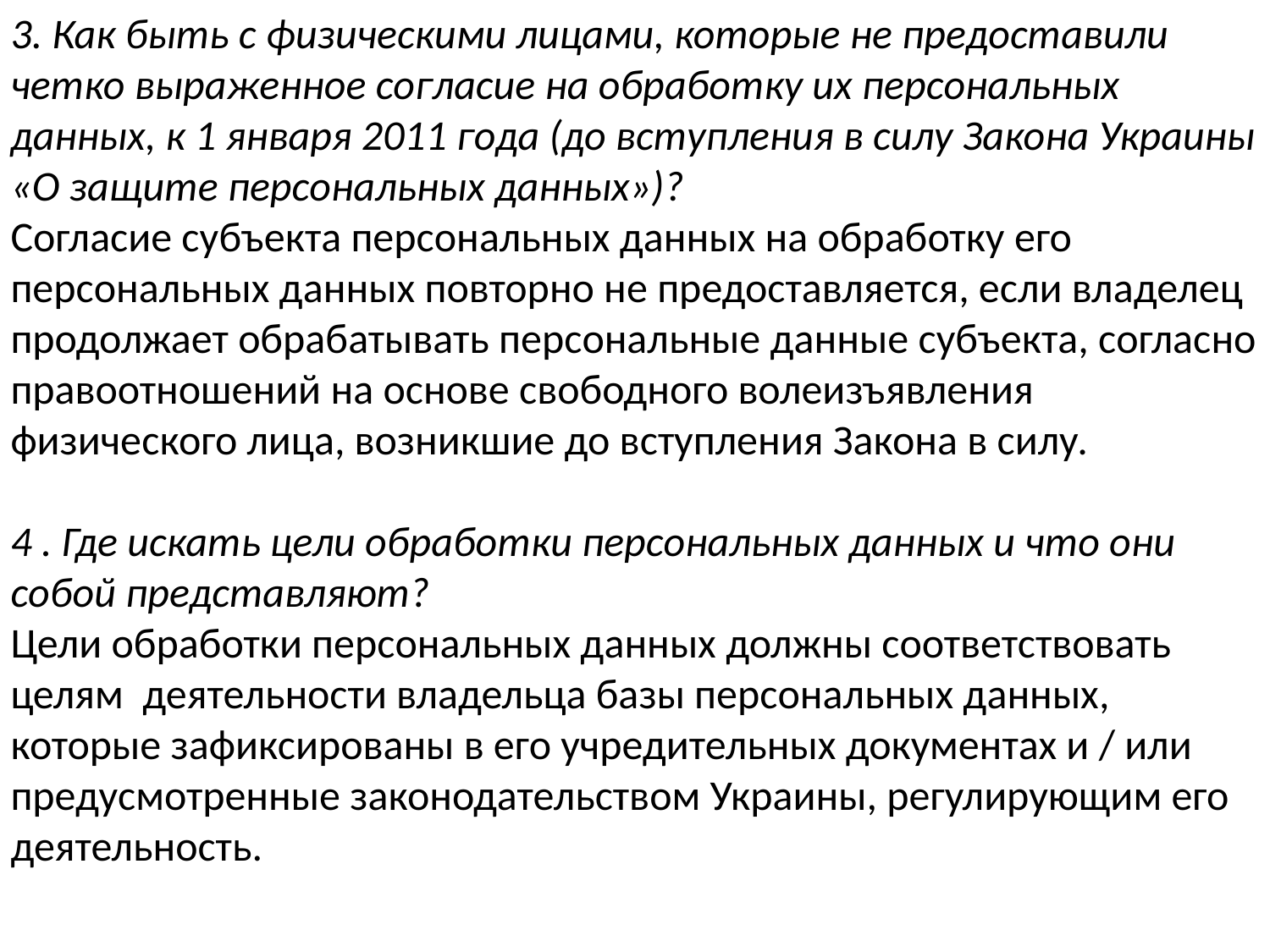

3. Как быть с физическими лицами, которые не предоставили четко выраженное согласие на обработку их персональных данных, к 1 января 2011 года (до вступления в силу Закона Украины «О защите персональных данных»)?
Согласие субъекта персональных данных на обработку его персональных данных повторно не предоставляется, если владелец продолжает обрабатывать персональные данные субъекта, согласно правоотношений на основе свободного волеизъявления физического лица, возникшие до вступления Закона в силу.

4 . Где искать цели обработки персональных данных и что они собой представляют?
Цели обработки персональных данных должны соответствовать целям  деятельности владельца базы персональных данных, которые зафиксированы в его учредительных документах и / или предусмотренные законодательством Украины, регулирующим его деятельность.